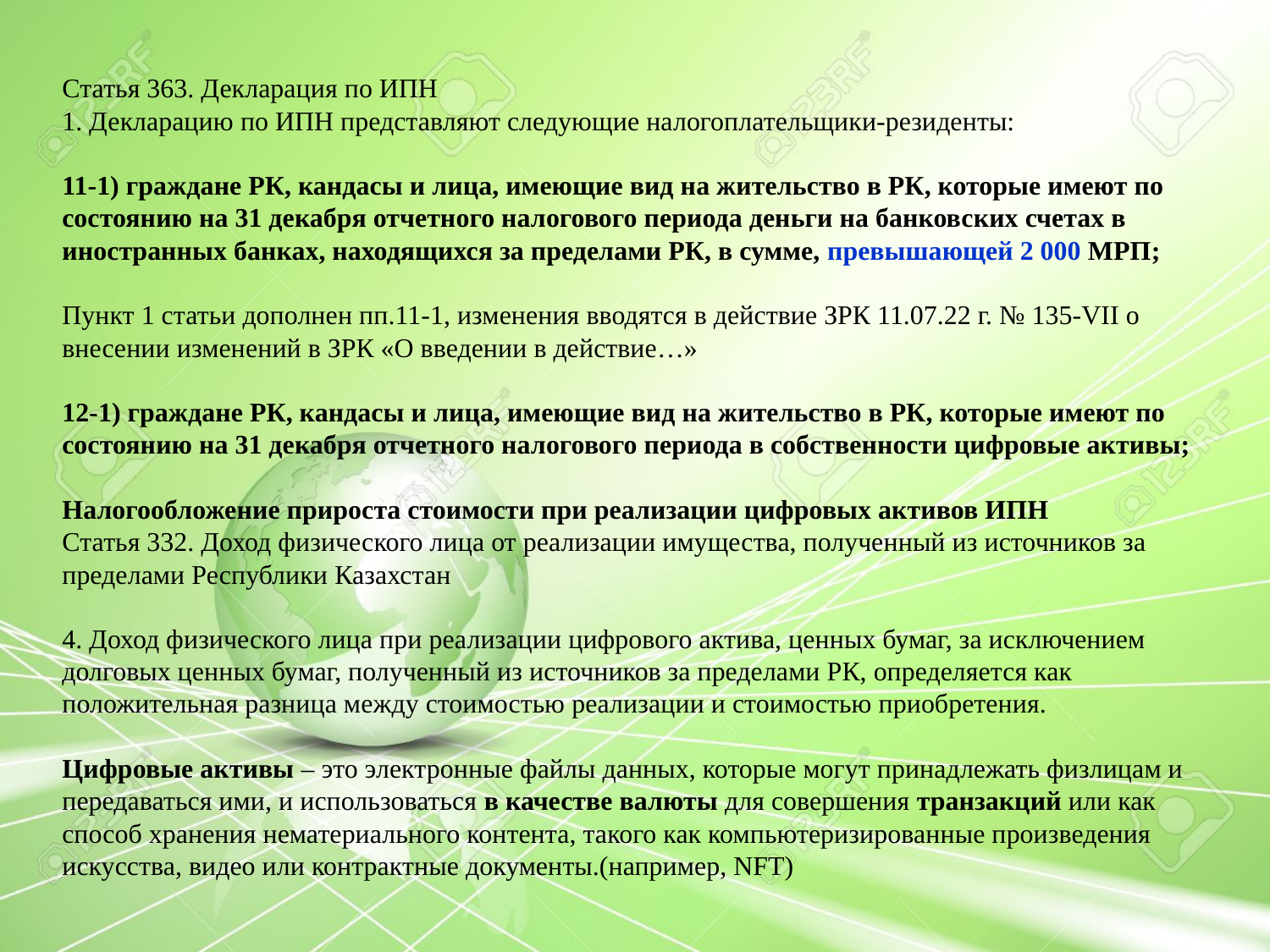

Статья 363. Декларация по ИПН
1. Декларацию по ИПН представляют следующие налогоплательщики-резиденты:

11-1) граждане РК, кандасы и лица, имеющие вид на жительство в РК, которые имеют по состоянию на 31 декабря отчетного налогового периода деньги на банковских счетах в иностранных банках, находящихся за пределами РК, в сумме, превышающей 2 000 МРП;

Пункт 1 статьи дополнен пп.11-1, изменения вводятся в действие ЗРК 11.07.22 г. № 135-VII о внесении изменений в ЗРК «О введении в действие…»

12-1) граждане РК, кандасы и лица, имеющие вид на жительство в РК, которые имеют по состоянию на 31 декабря отчетного налогового периода в собственности цифровые активы;

Налогообложение прироста стоимости при реализации цифровых активов ИПН
Статья 332. Доход физического лица от реализации имущества, полученный из источников за пределами Республики Казахстан

4. Доход физического лица при реализации цифрового актива, ценных бумаг, за исключением долговых ценных бумаг, полученный из источников за пределами РК, определяется как положительная разница между стоимостью реализации и стоимостью приобретения.

Цифровые активы – это электронные файлы данных, которые могут принадлежать физлицам и передаваться ими, и использоваться в качестве валюты для совершения транзакций или как способ хранения нематериального контента, такого как компьютеризированные произведения искусства, видео или контрактные документы.(например, NFT)